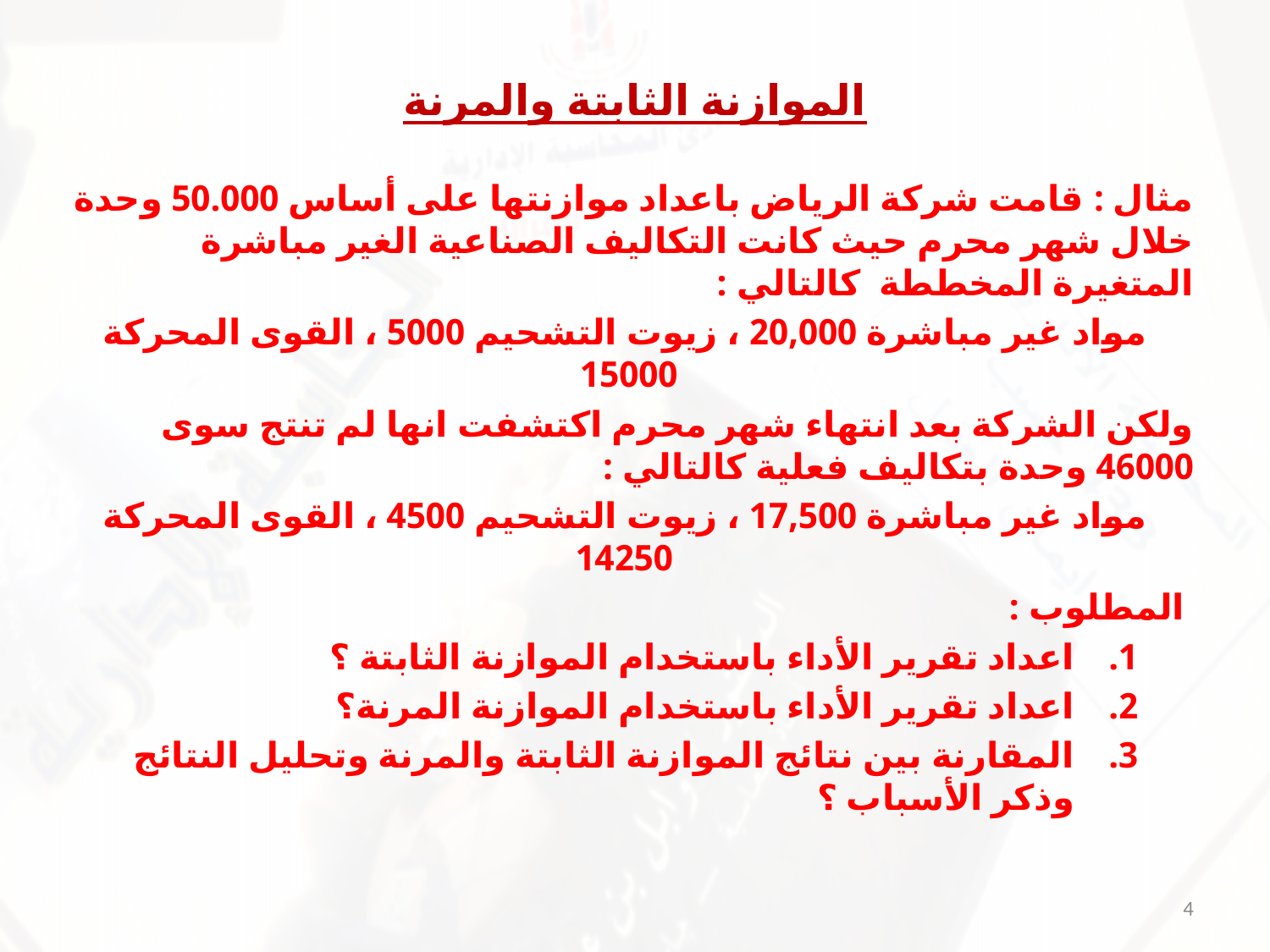

# الموازنة الثابتة والمرنة
مثال : قامت شركة الرياض باعداد موازنتها على أساس 50.000 وحدة خلال شهر محرم حيث كانت التكاليف الصناعية الغير مباشرة المتغيرة المخططة  كالتالي :
مواد غير مباشرة 20,000 ، زيوت التشحيم 5000 ، القوى المحركة 15000
ولكن الشركة بعد انتهاء شهر محرم اكتشفت انها لم تنتج سوى 46000 وحدة بتكاليف فعلية كالتالي :
مواد غير مباشرة 17,500 ، زيوت التشحيم 4500 ، القوى المحركة 14250
 المطلوب :
اعداد تقرير الأداء باستخدام الموازنة الثابتة ؟
اعداد تقرير الأداء باستخدام الموازنة المرنة؟
المقارنة بين نتائج الموازنة الثابتة والمرنة وتحليل النتائج وذكر الأسباب ؟

4